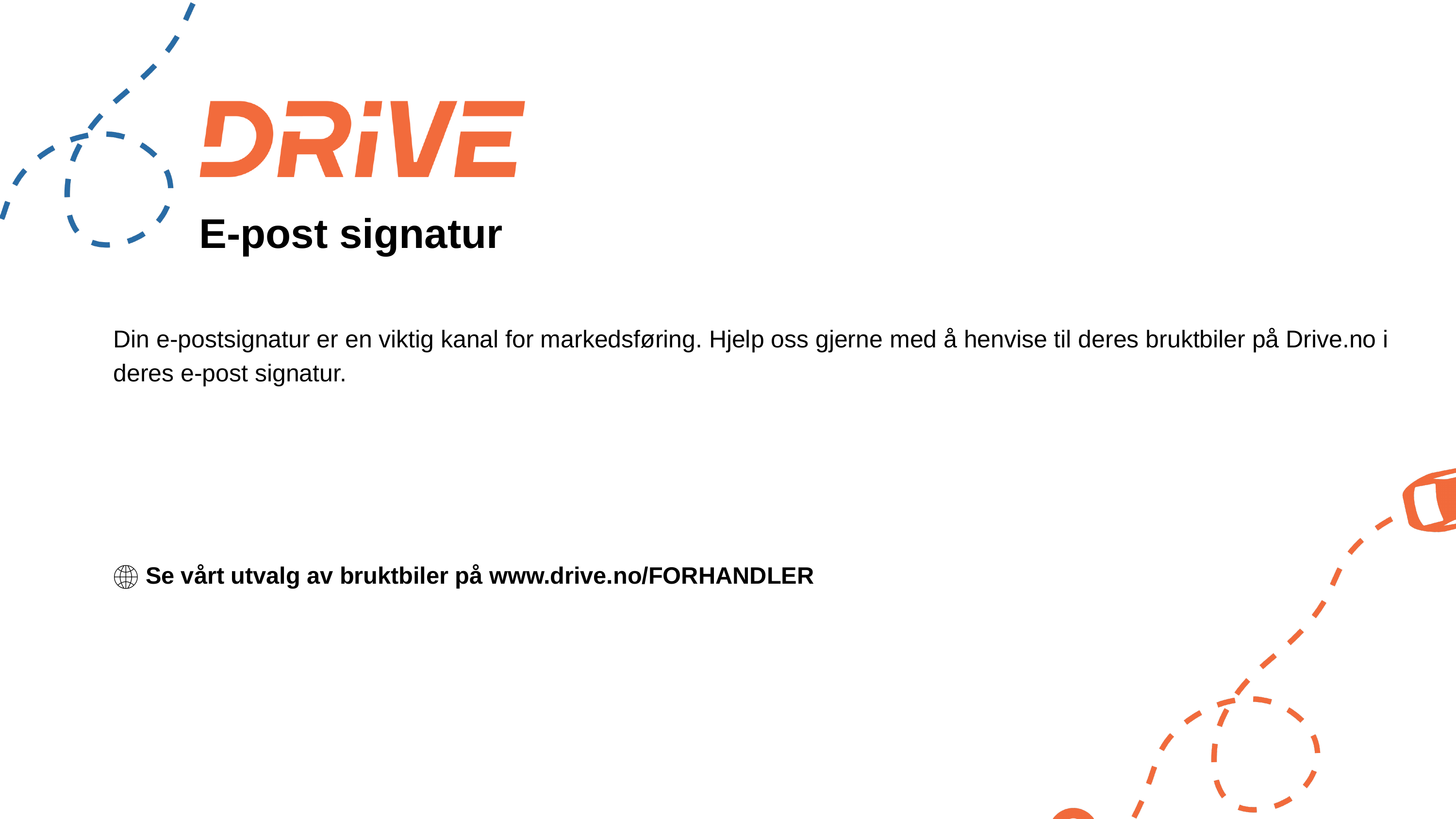

E-post signatur
Din e-postsignatur er en viktig kanal for markedsføring. Hjelp oss gjerne med å henvise til deres bruktbiler på Drive.no i deres e-post signatur.

🌐 Se vårt utvalg av bruktbiler på www.drive.no/FORHANDLER